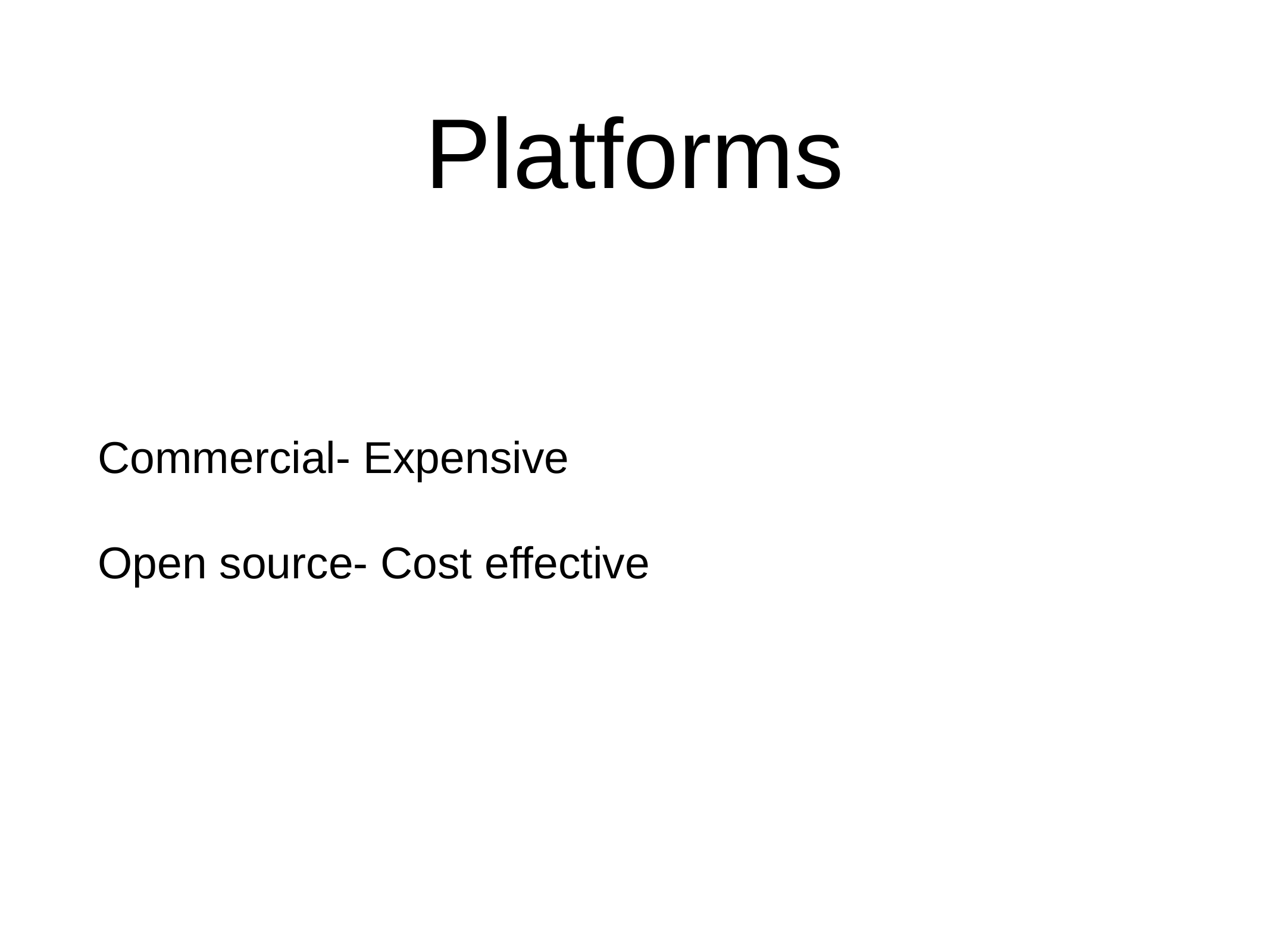

# Platforms
Commercial- Expensive
Open source- Cost effective